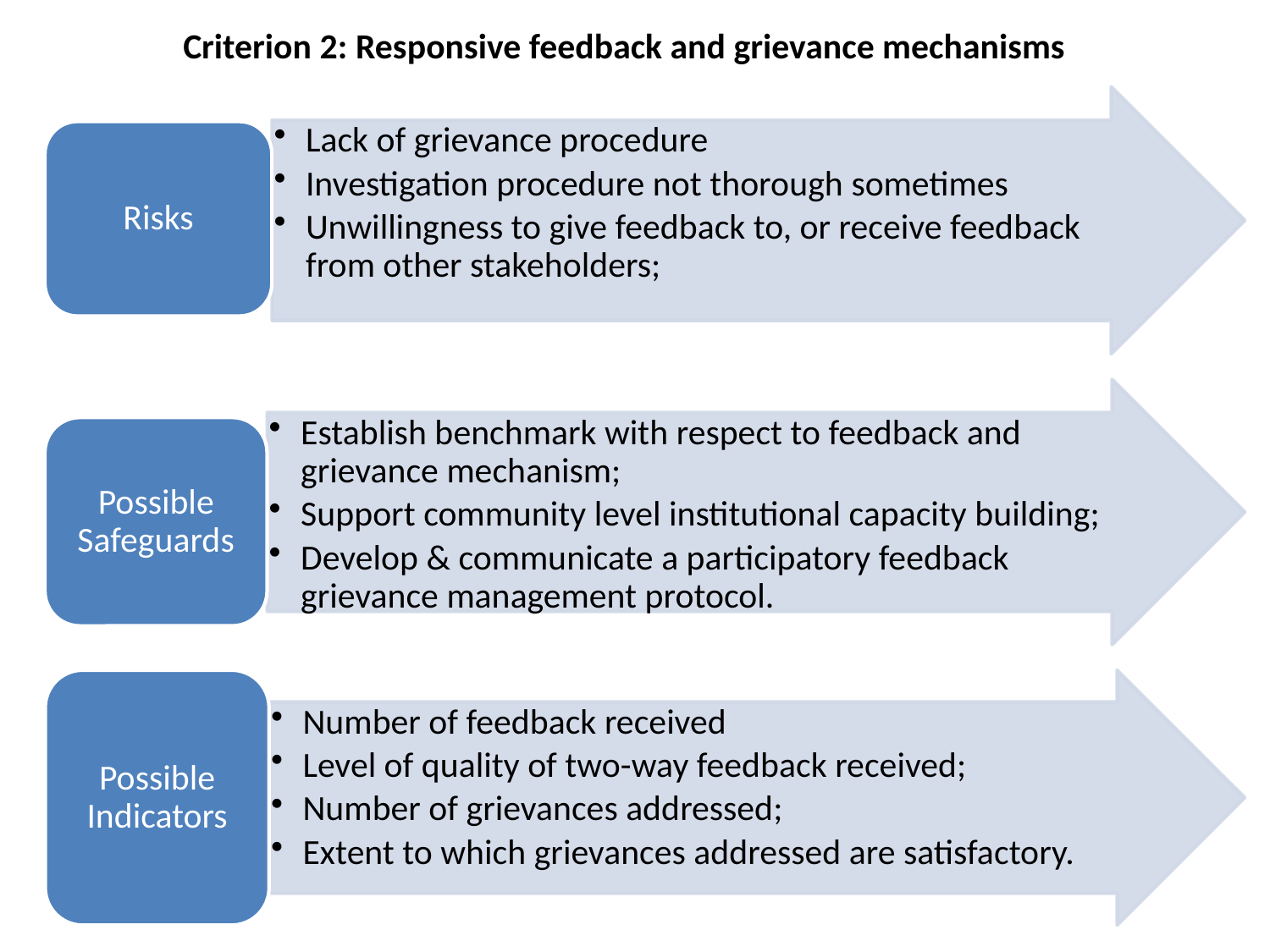

# Criterion 2: Responsive feedback and grievance mechanisms
Lack of grievance procedure
Investigation procedure not thorough sometimes
Unwillingness to give feedback to, or receive feedback from other stakeholders;
Risks
Establish benchmark with respect to feedback and grievance mechanism;
Support community level institutional capacity building;
Develop & communicate a participatory feedback grievance management protocol.
Possible Safeguards
Number of feedback received
Level of quality of two-way feedback received;
Number of grievances addressed;
Extent to which grievances addressed are satisfactory.
Possible Indicators